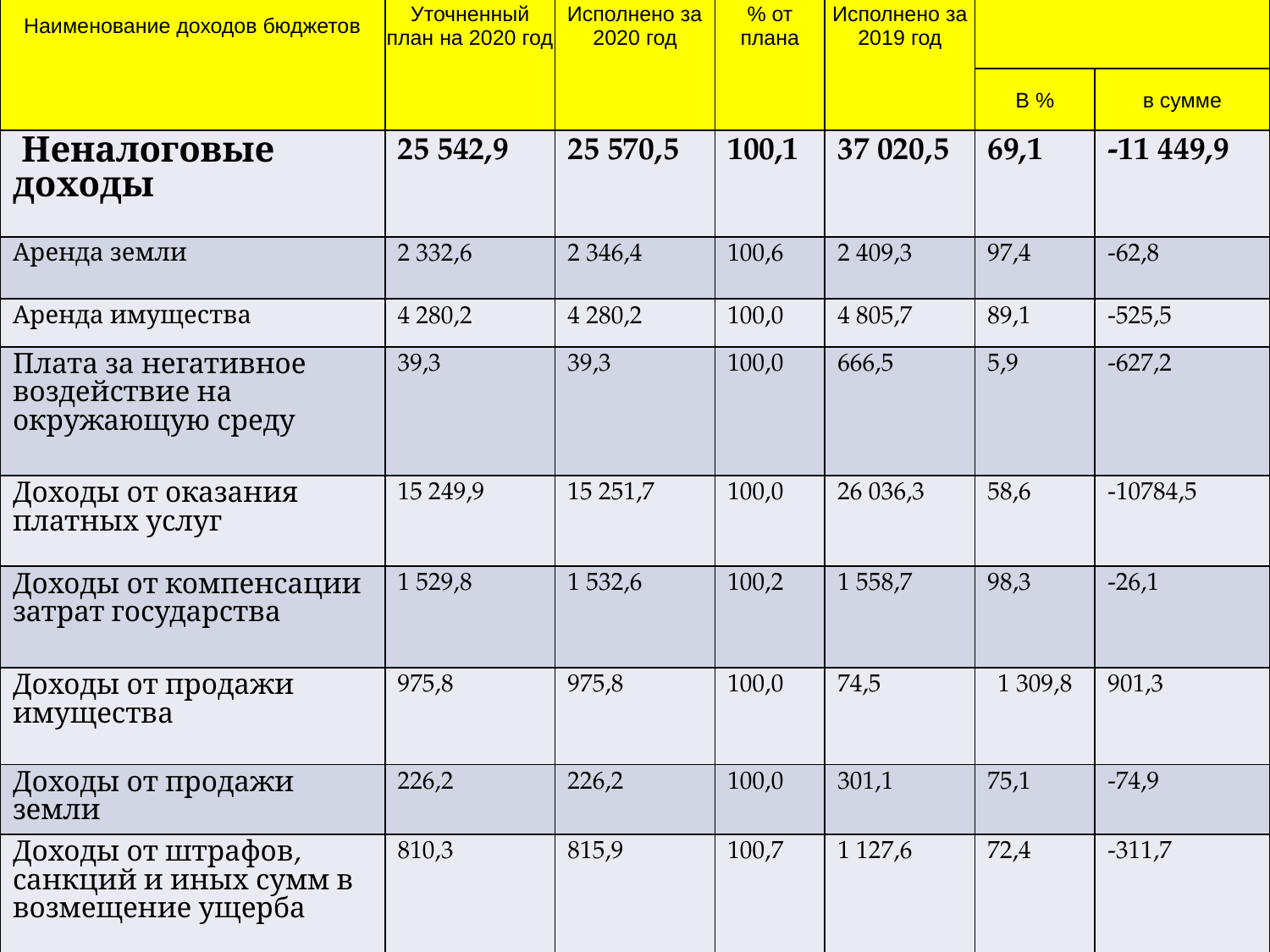

| Наименование доходов бюджетов | Уточненный план на 2020 год | Исполнено за 2020 год | % от плана | Исполнено за 2019 год | Рост (снижение) поступлений в 2020 году к 2019 году |  |
| --- | --- | --- | --- | --- | --- | --- |
|  |  |  |  |  | В % | в сумме |
| Неналоговые доходы | 25 542,9 | 25 570,5 | 100,1 | 37 020,5 | 69,1 | -11 449,9 |
| Аренда земли | 2 332,6 | 2 346,4 | 100,6 | 2 409,3 | 97,4 | -62,8 |
| Аренда имущества | 4 280,2 | 4 280,2 | 100,0 | 4 805,7 | 89,1 | -525,5 |
| Плата за негативное воздействие на окружающую среду | 39,3 | 39,3 | 100,0 | 666,5 | 5,9 | -627,2 |
| Доходы от оказания платных услуг | 15 249,9 | 15 251,7 | 100,0 | 26 036,3 | 58,6 | -10784,5 |
| Доходы от компенсации затрат государства | 1 529,8 | 1 532,6 | 100,2 | 1 558,7 | 98,3 | -26,1 |
| Доходы от продажи имущества | 975,8 | 975,8 | 100,0 | 74,5 | 1 309,8 | 901,3 |
| Доходы от продажи земли | 226,2 | 226,2 | 100,0 | 301,1 | 75,1 | -74,9 |
| Доходы от штрафов, санкций и иных сумм в возмещение ущерба | 810,3 | 815,9 | 100,7 | 1 127,6 | 72,4 | -311,7 |